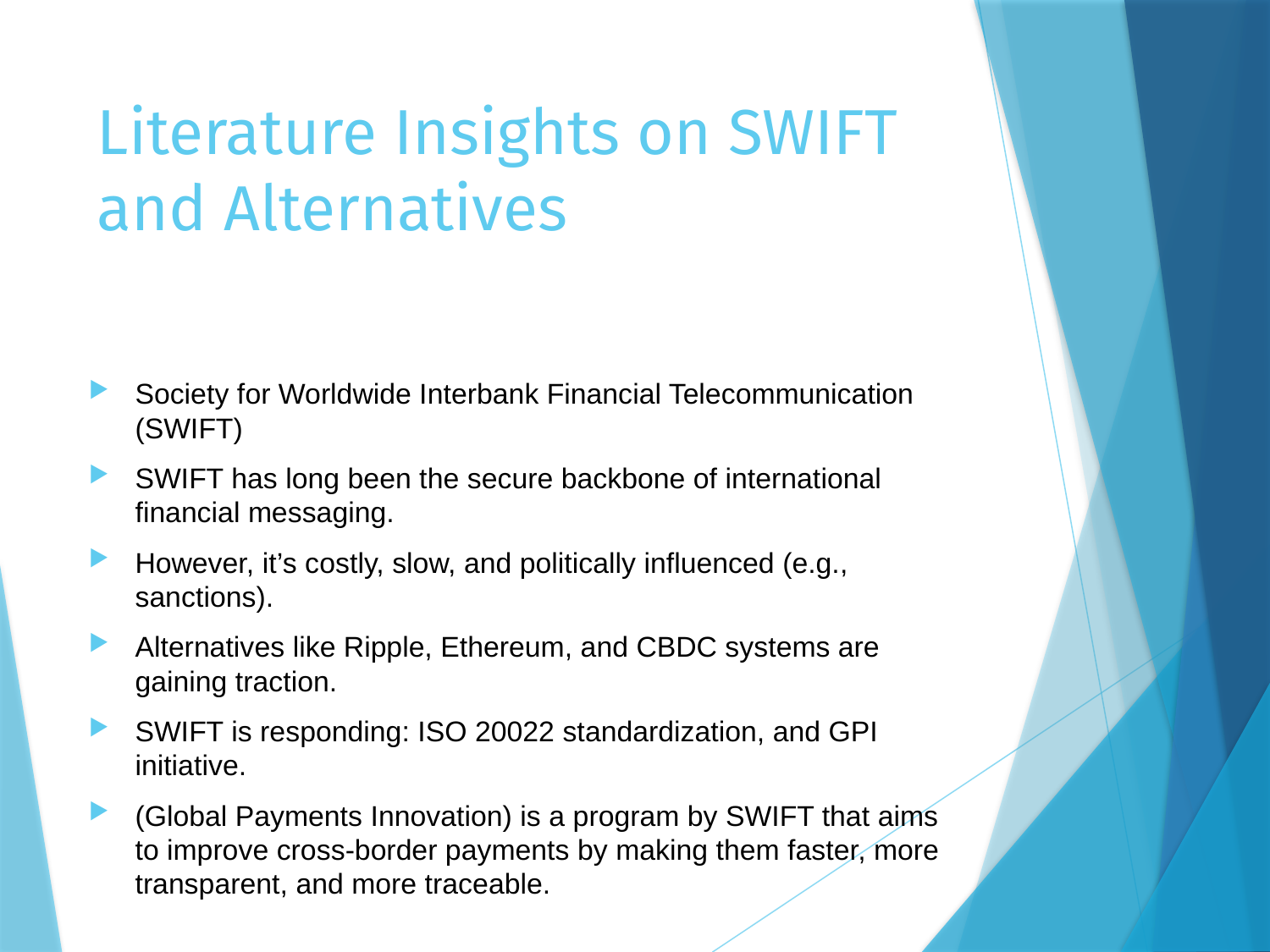

# Literature Insights on SWIFT and Alternatives
Society for Worldwide Interbank Financial Telecommunication (SWIFT)
SWIFT has long been the secure backbone of international financial messaging.
However, it’s costly, slow, and politically influenced (e.g., sanctions).
Alternatives like Ripple, Ethereum, and CBDC systems are gaining traction.
SWIFT is responding: ISO 20022 standardization, and GPI initiative.
(Global Payments Innovation) is a program by SWIFT that aims to improve cross-border payments by making them faster, more transparent, and more traceable.